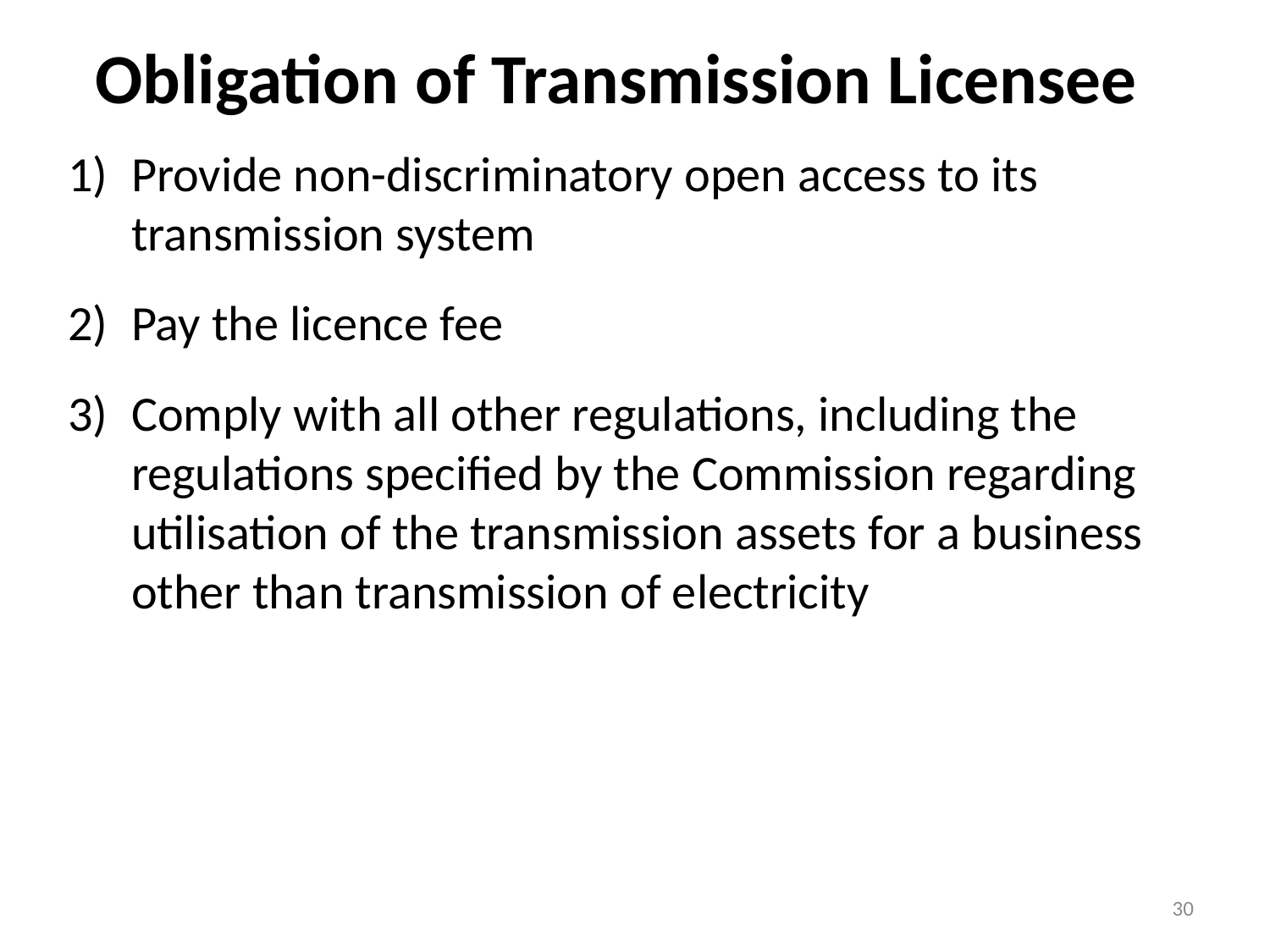

# Obligation of Transmission Licensee
Provide non-discriminatory open access to its transmission system
Pay the licence fee
Comply with all other regulations, including the regulations specified by the Commission regarding utilisation of the transmission assets for a business other than transmission of electricity
30